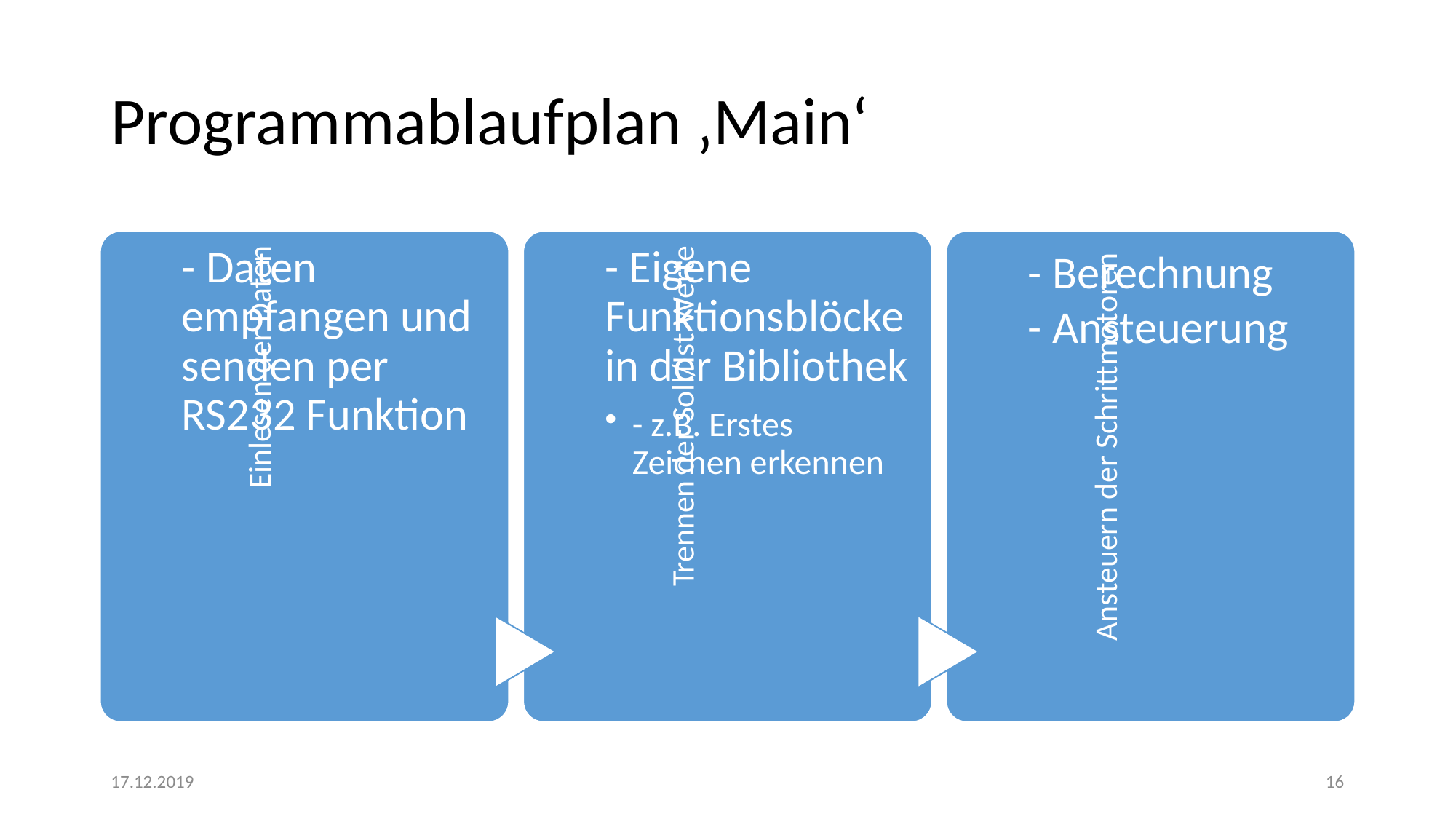

# Programmablaufplan ‚Main‘
Einlesen der Daten
- Daten empfangen und senden per RS232 Funktion
Trennen der Soll/Ist Werte
- Eigene Funktionsblöcke in der Bibliothek
- z.B. Erstes Zeichen erkennen
Ansteuern der Schrittmotoren
- Berechnung
- Ansteuerung

17.12.2019
16